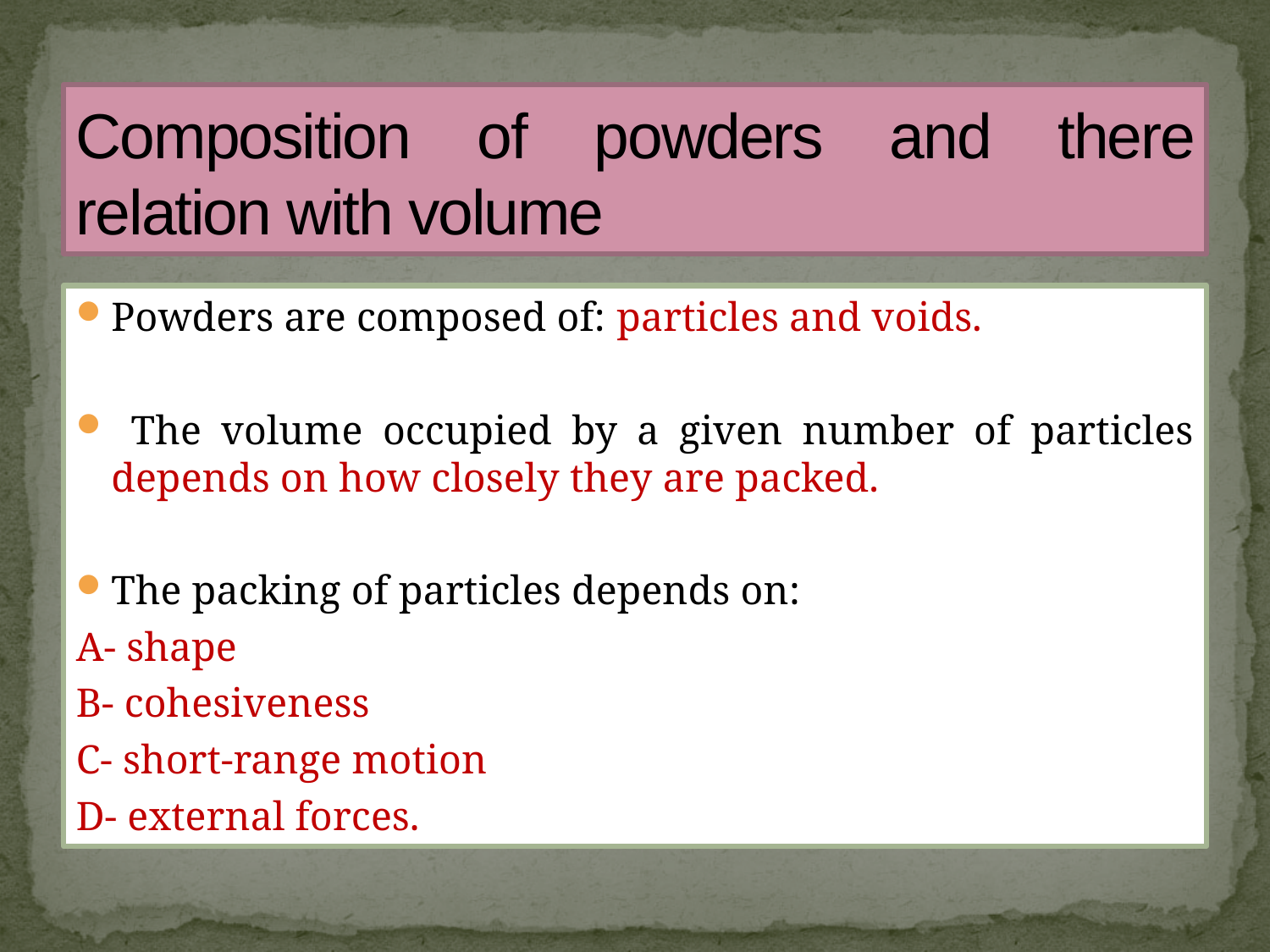

# Composition of powders and there relation with volume
Powders are composed of: particles and voids.

 The volume occupied by a given number of particles depends on how closely they are packed.

The packing of particles depends on:
A- shape
B- cohesiveness
C- short-range motion
D- external forces.